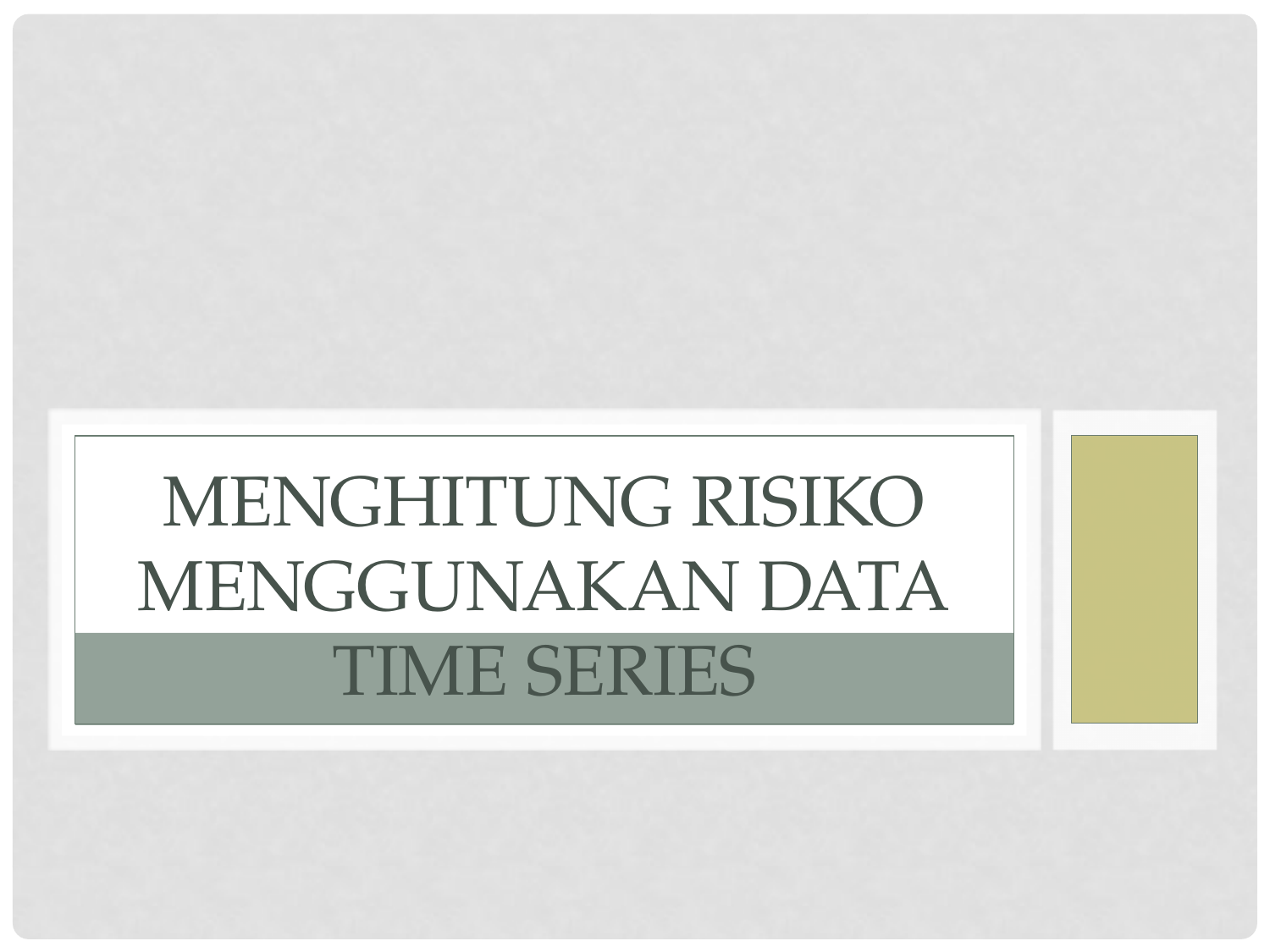

# Menghitung risiko menggunakan data time series